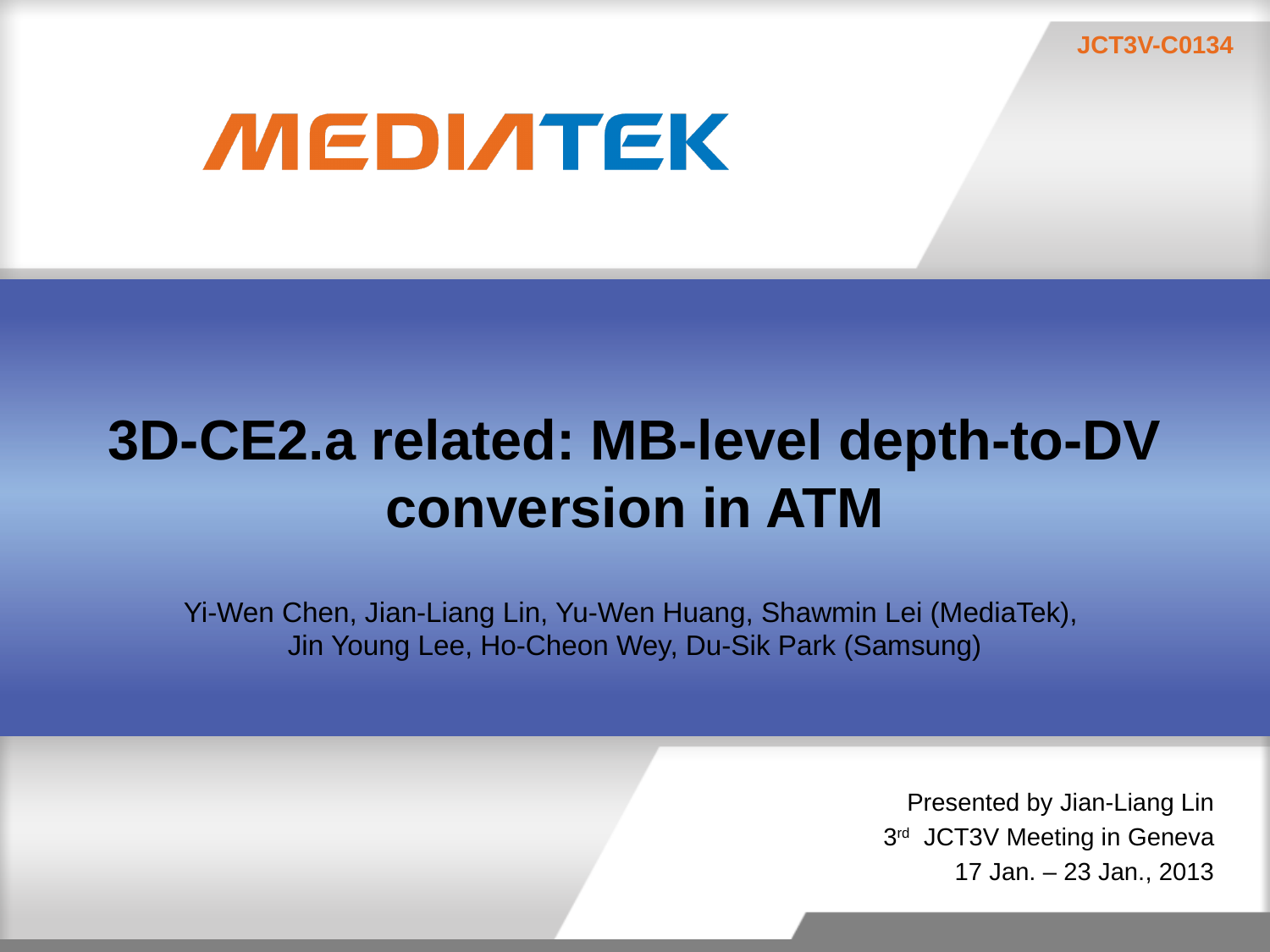

# 3D-CE2.a related: MB-level depth-to-DV conversion in ATM
Yi-Wen Chen, Jian-Liang Lin, Yu-Wen Huang, Shawmin Lei (MediaTek),
Jin Young Lee, Ho-Cheon Wey, Du-Sik Park (Samsung)
Presented by Jian-Liang Lin
3rd  JCT3V Meeting in Geneva
17 Jan. – 23 Jan., 2013